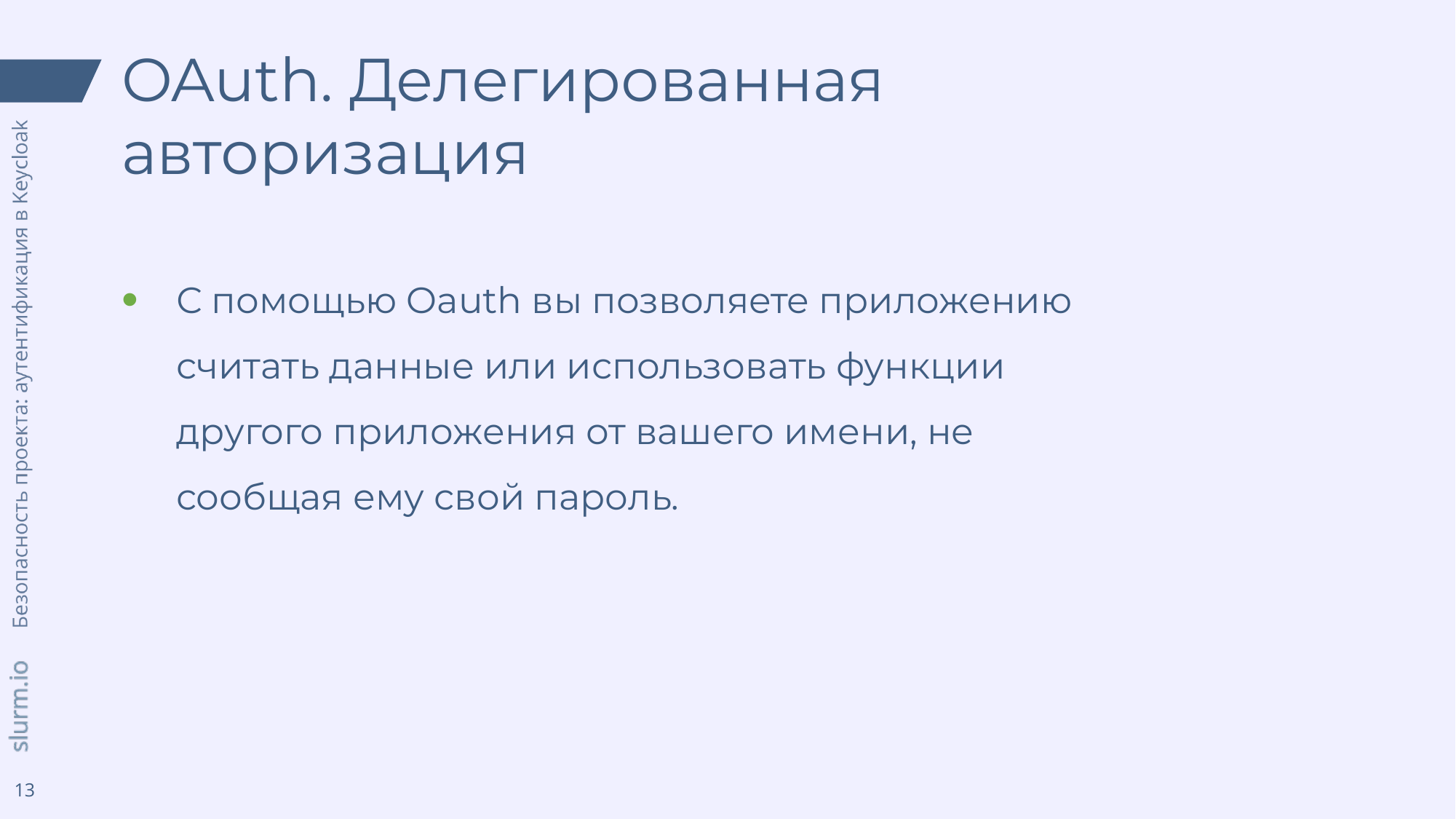

# OAuth. Делегированная авторизация
С помощью Oauth вы позволяете приложению считать данные или использовать функции другого приложения от вашего имени, не сообщая ему свой пароль.